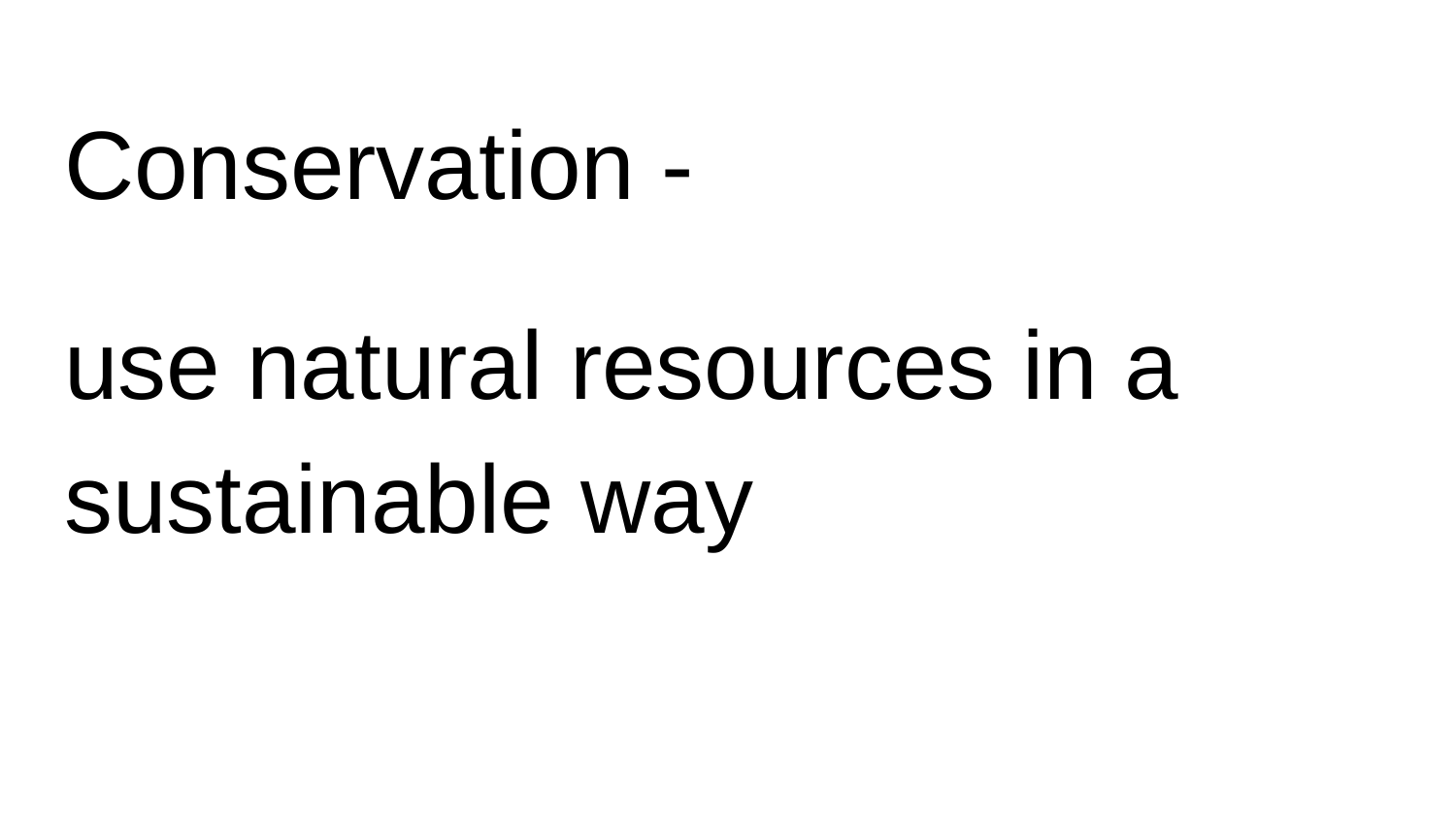

# Conservation -

use natural resources in a sustainable way